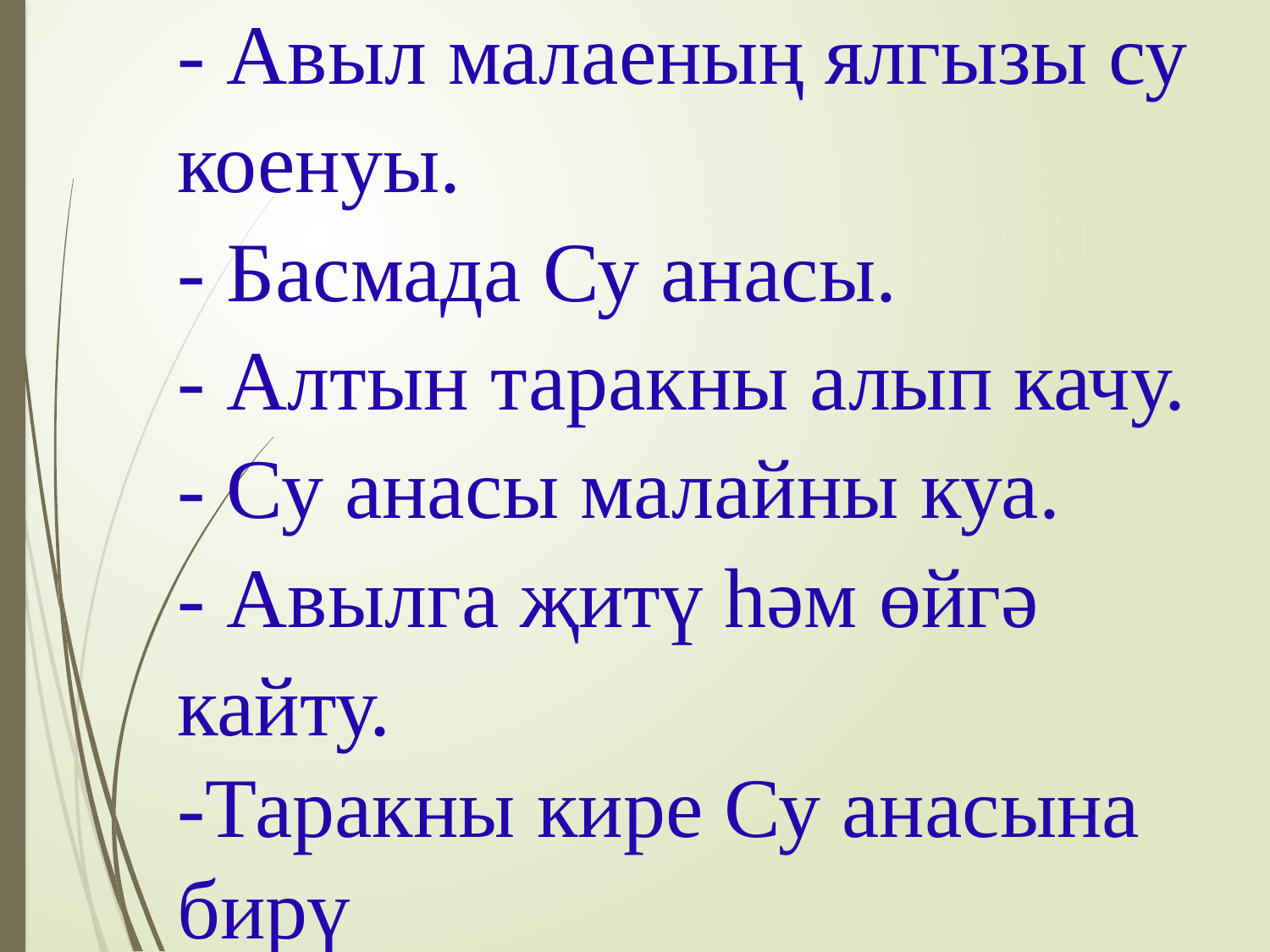

- Авыл малаеның ялгызы су коенуы.
- Басмада Су анасы.
- Алтын таракны алып качу.
- Су анасы малайны куа.
- Авылга җитү һәм өйгә кайту.
-Таракны кире Су анасына бирү